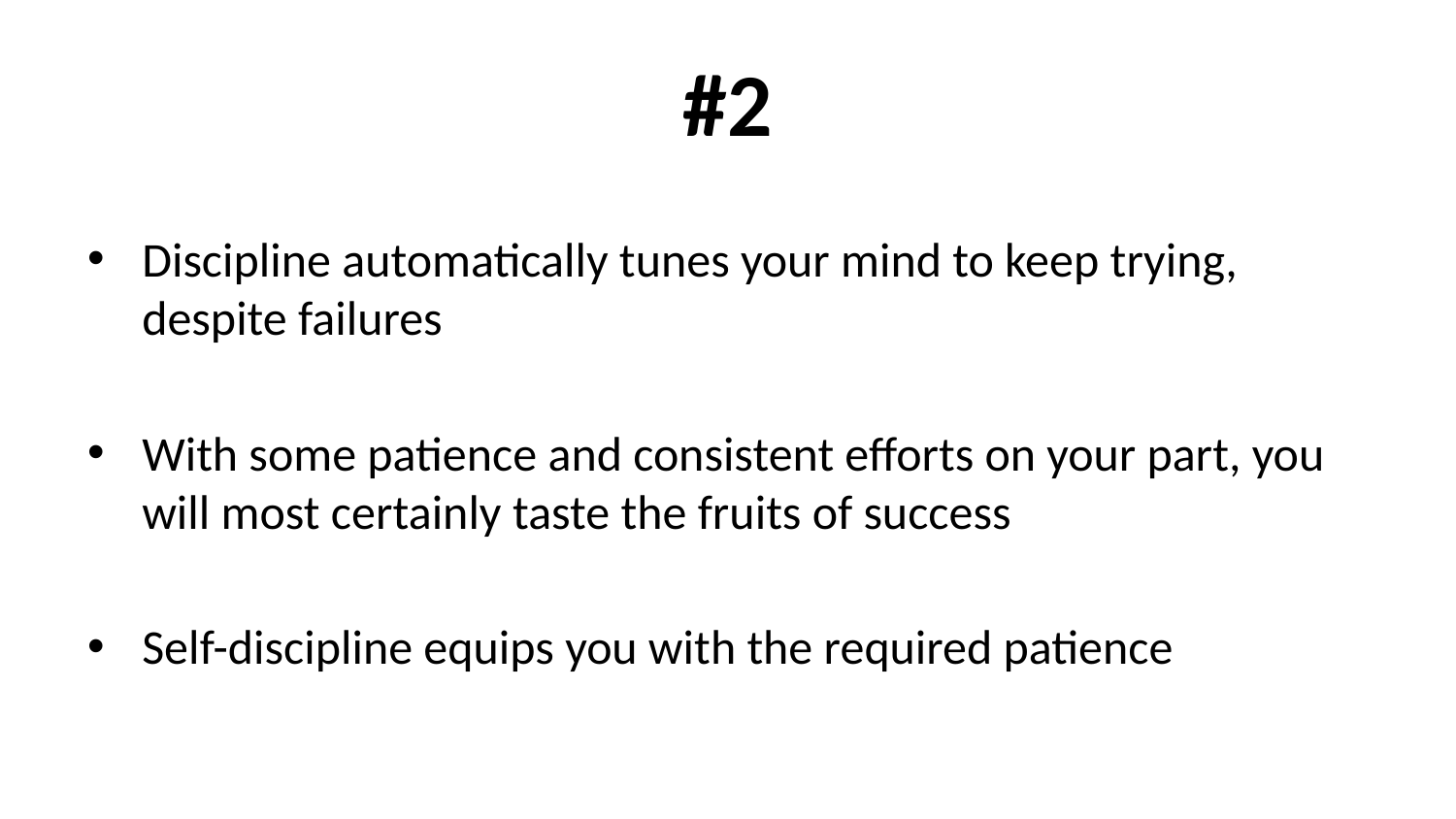

# #2
Discipline automatically tunes your mind to keep trying, despite failures

With some patience and consistent efforts on your part, you will most certainly taste the fruits of success

Self-discipline equips you with the required patience